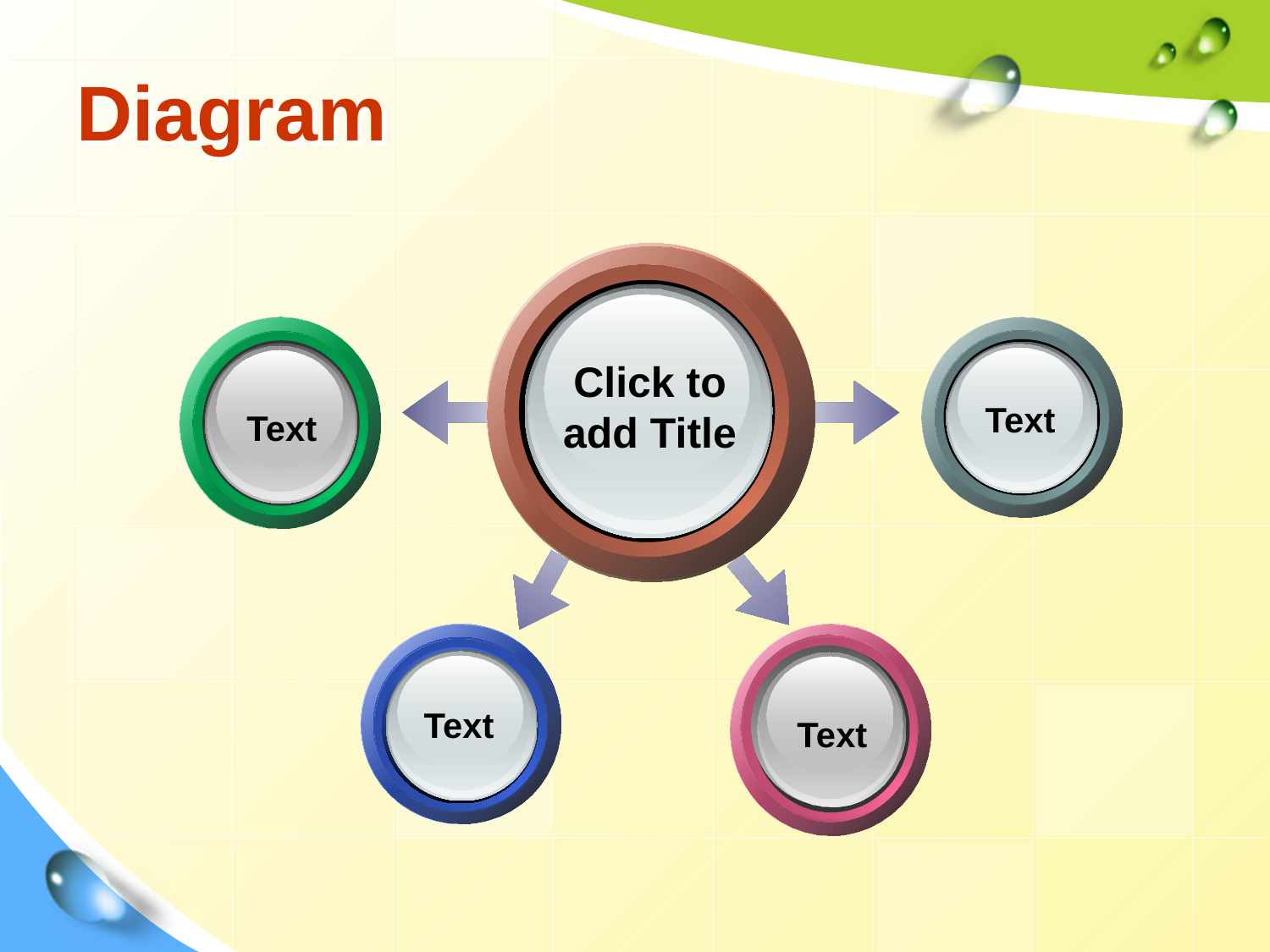

# Diagram

Click to
add Title

Text

Text

Text

Text